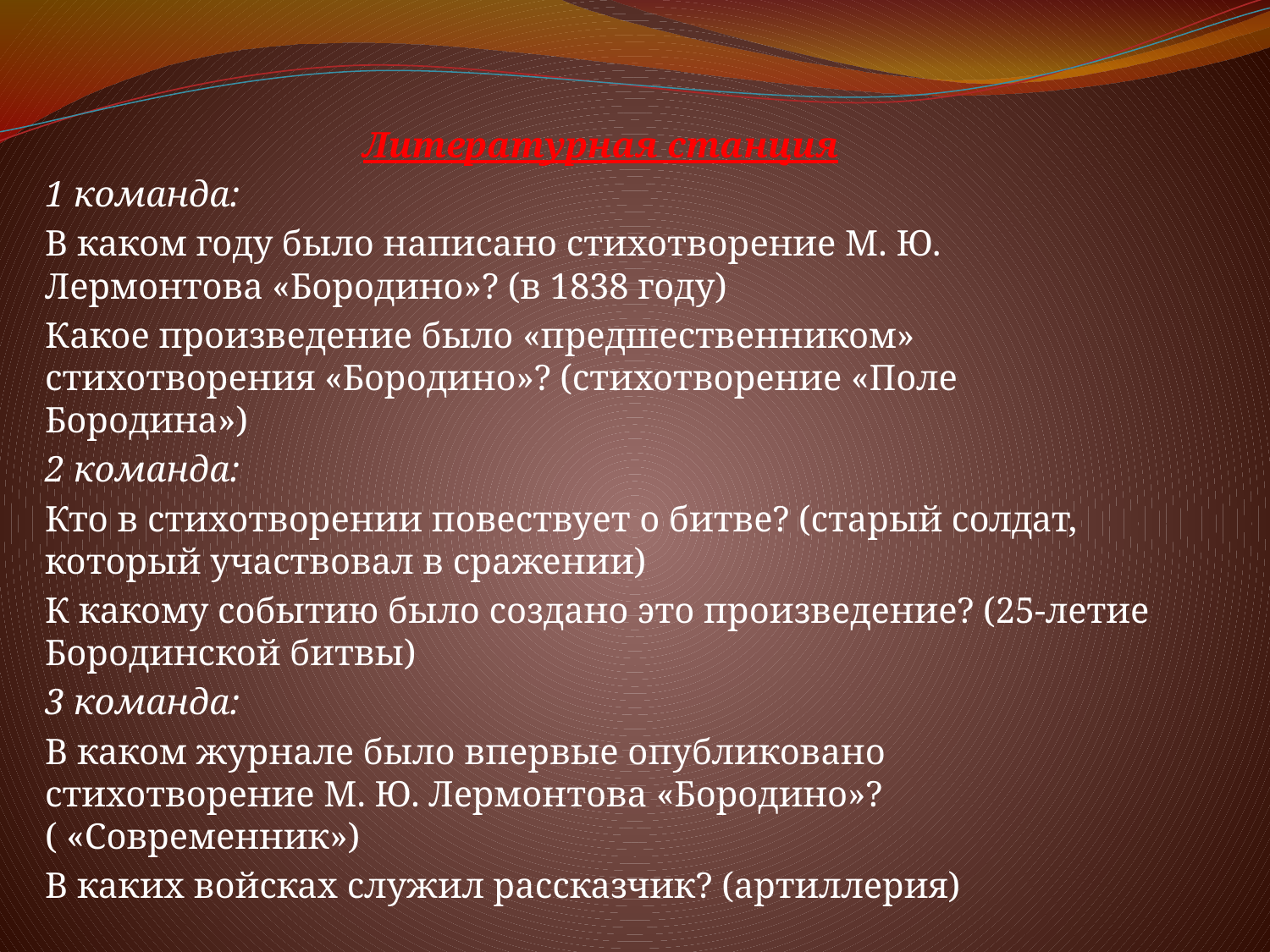

Литературная станция
1 команда:
В каком году было написано стихотворение М. Ю. Лермонтова «Бородино»? (в 1838 году)
Какое произведение было «предшественником» стихотворения «Бородино»? (стихотворение «Поле Бородина»)
2 команда:
Кто в стихотворении повествует о битве? (старый солдат, который участвовал в сражении)
К какому событию было создано это произведение? (25-летие Бородинской битвы)
3 команда:
В каком журнале было впервые опубликовано стихотворение М. Ю. Лермонтова «Бородино»? ( «Современник»)
В каких войсках служил рассказчик? (артиллерия)